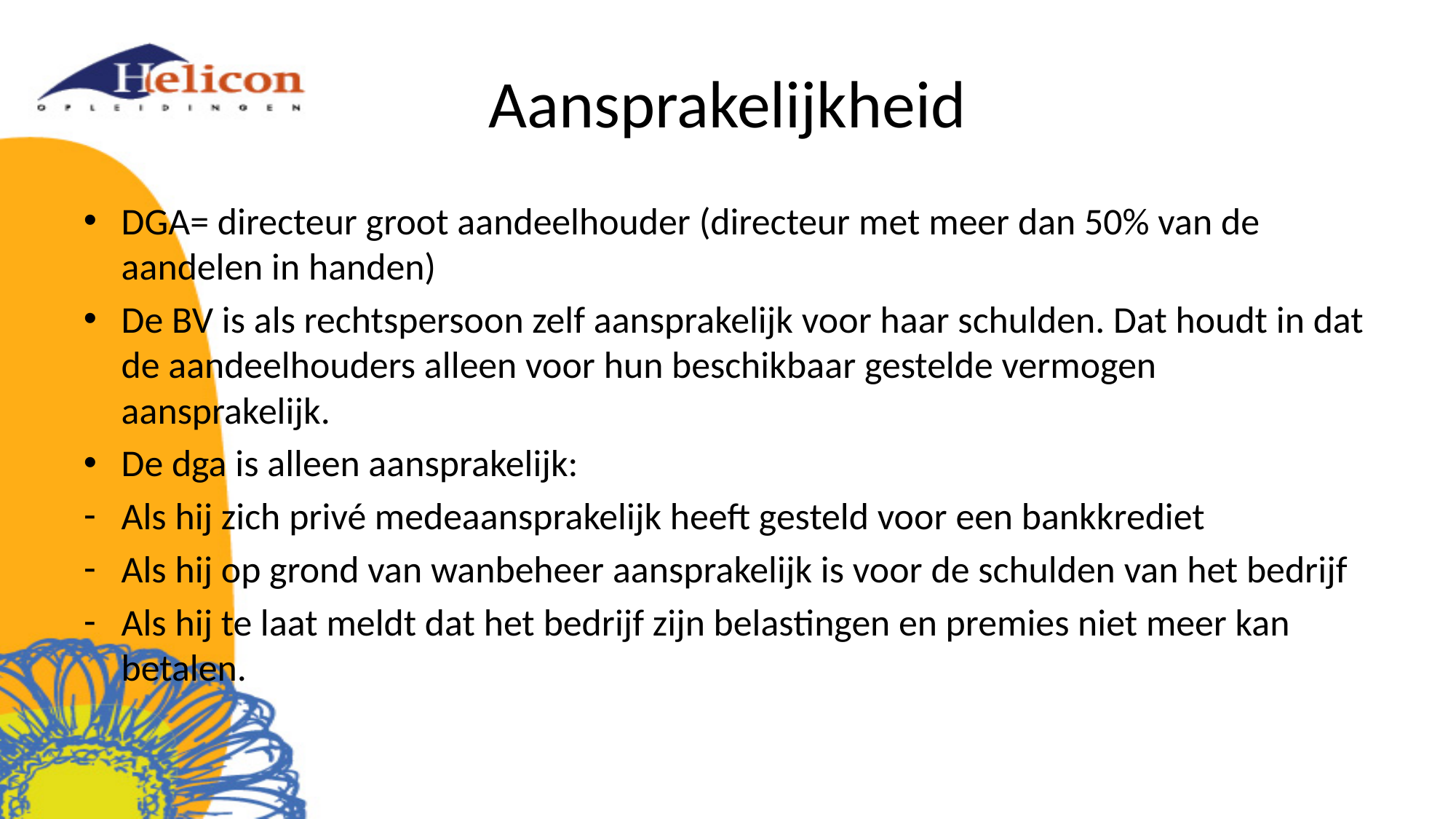

# Aansprakelijkheid
DGA= directeur groot aandeelhouder (directeur met meer dan 50% van de aandelen in handen)
De BV is als rechtspersoon zelf aansprakelijk voor haar schulden. Dat houdt in dat de aandeelhouders alleen voor hun beschikbaar gestelde vermogen aansprakelijk.
De dga is alleen aansprakelijk:
Als hij zich privé medeaansprakelijk heeft gesteld voor een bankkrediet
Als hij op grond van wanbeheer aansprakelijk is voor de schulden van het bedrijf
Als hij te laat meldt dat het bedrijf zijn belastingen en premies niet meer kan betalen.